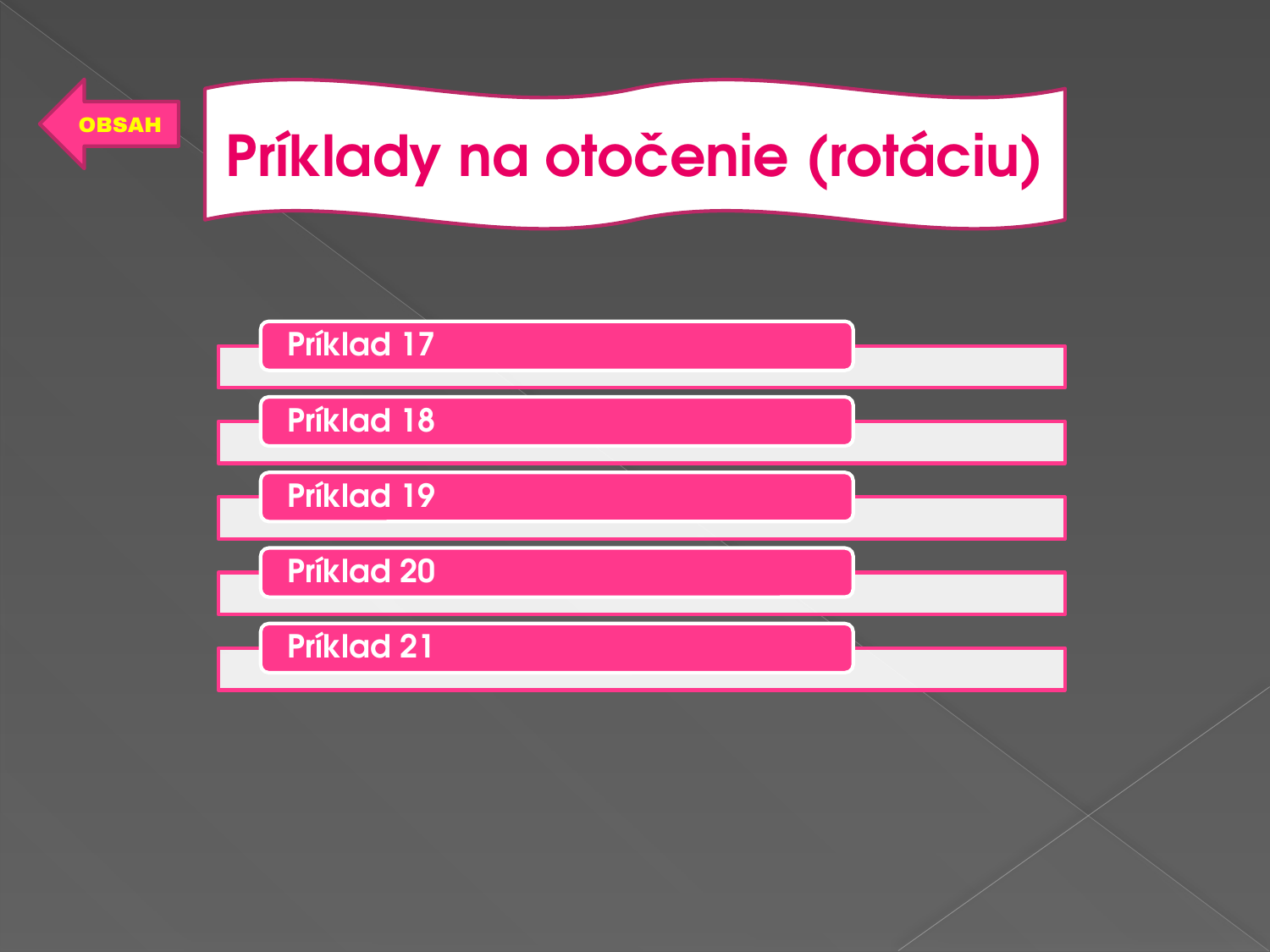

OBSAH
Príklady na otočenie (rotáciu)
Príklad 17
Príklad 18
Príklad 19
Príklad 20
Príklad 21